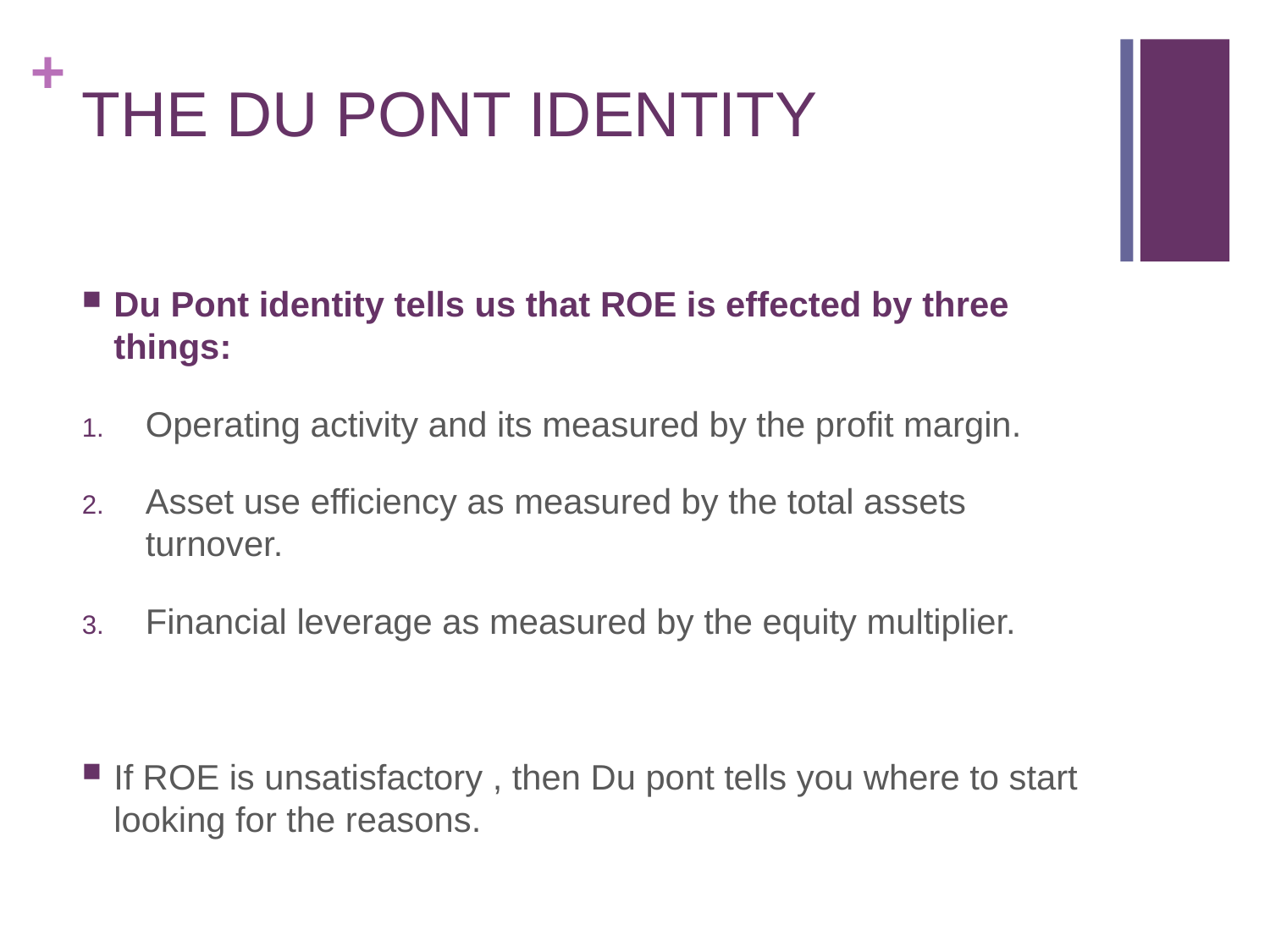

# THE DU PONT IDENTITY
Du Pont identity tells us that ROE is effected by three things:
Operating activity and its measured by the profit margin.
Asset use efficiency as measured by the total assets turnover.
Financial leverage as measured by the equity multiplier.

If ROE is unsatisfactory , then Du pont tells you where to start looking for the reasons.